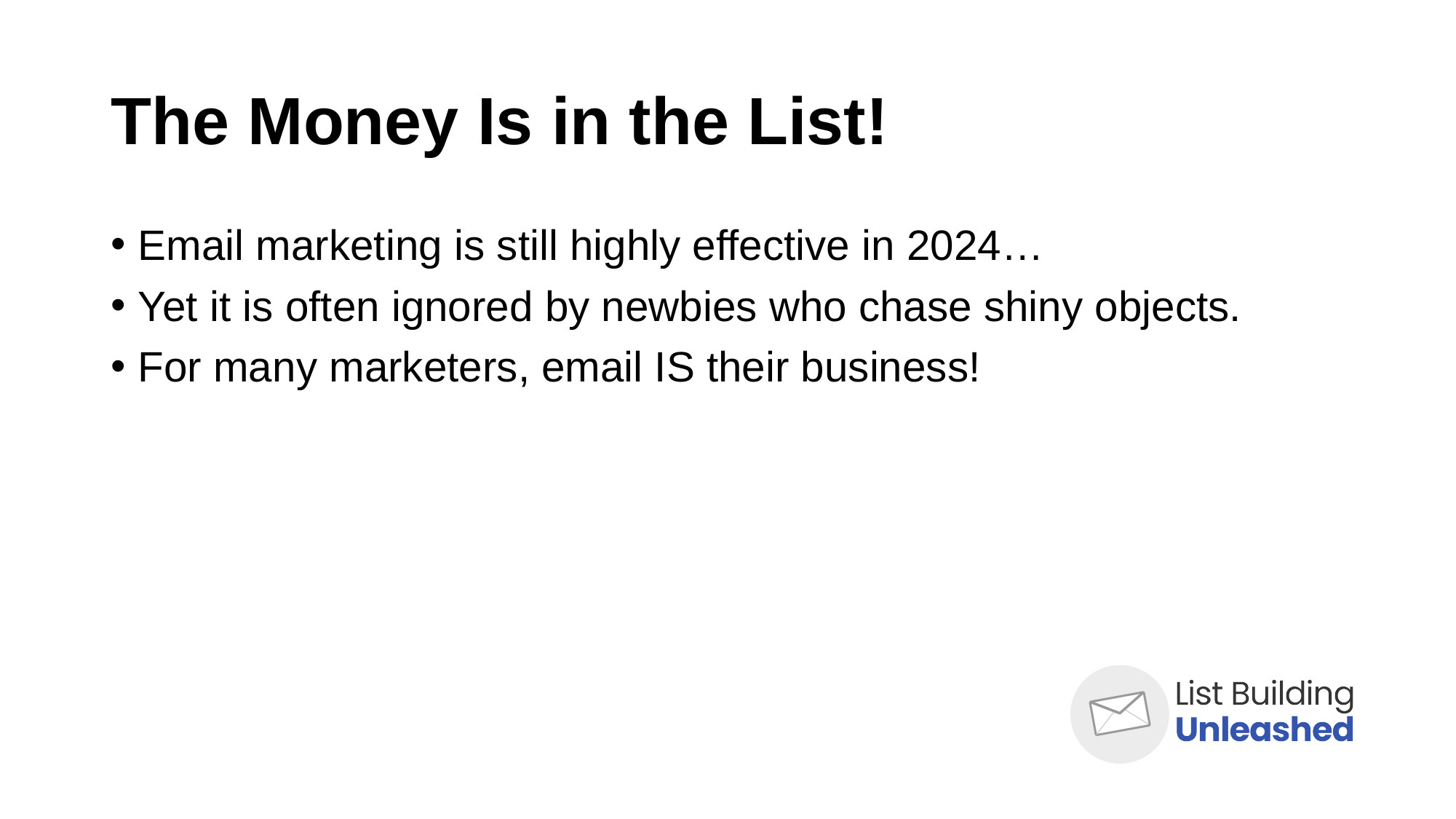

# The Money Is in the List!
Email marketing is still highly effective in 2024…
Yet it is often ignored by newbies who chase shiny objects.
For many marketers, email IS their business!